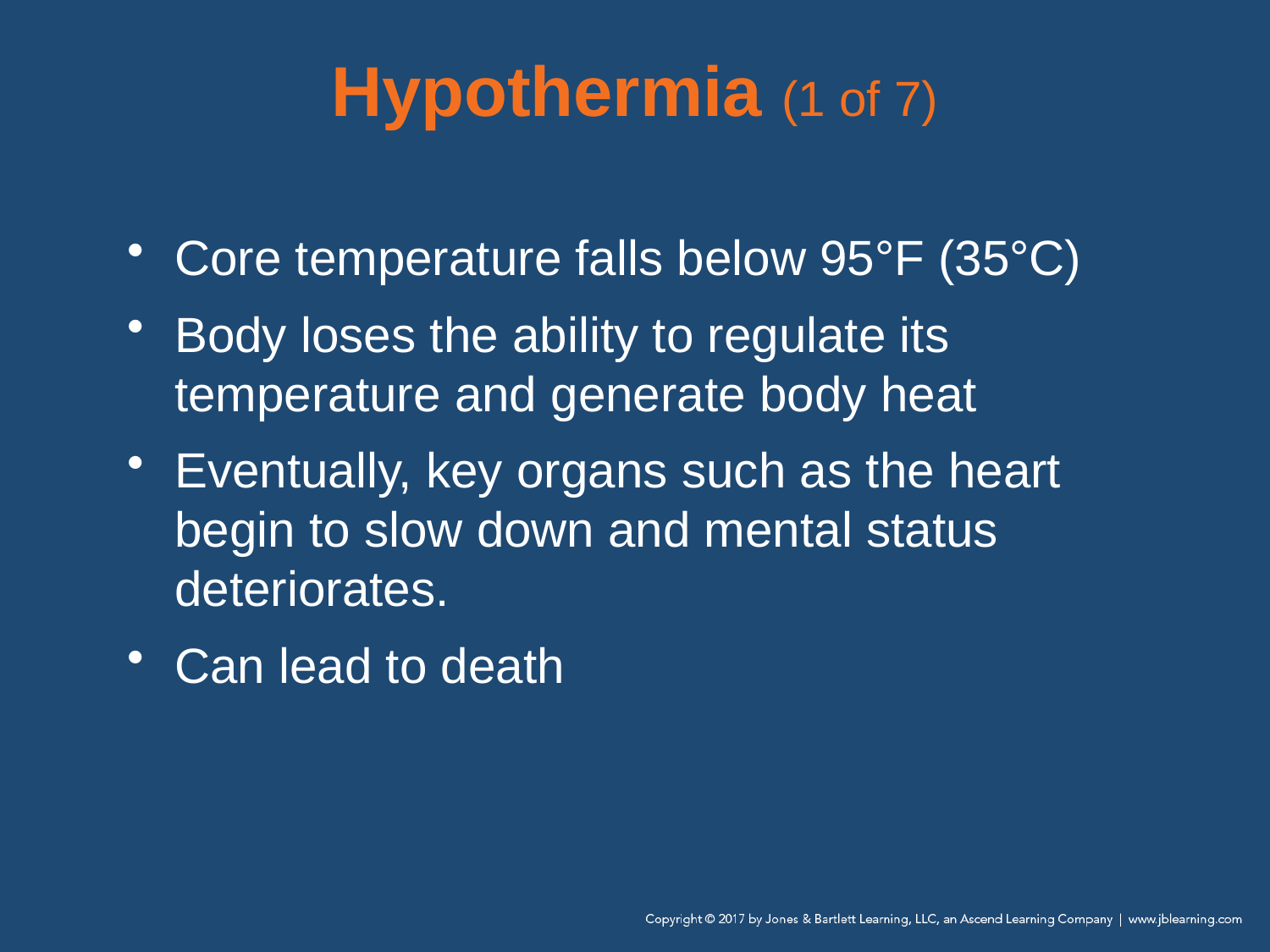

# Hypothermia (1 of 7)
Core temperature falls below 95°F (35°C)
Body loses the ability to regulate its temperature and generate body heat
Eventually, key organs such as the heart begin to slow down and mental status deteriorates.
Can lead to death